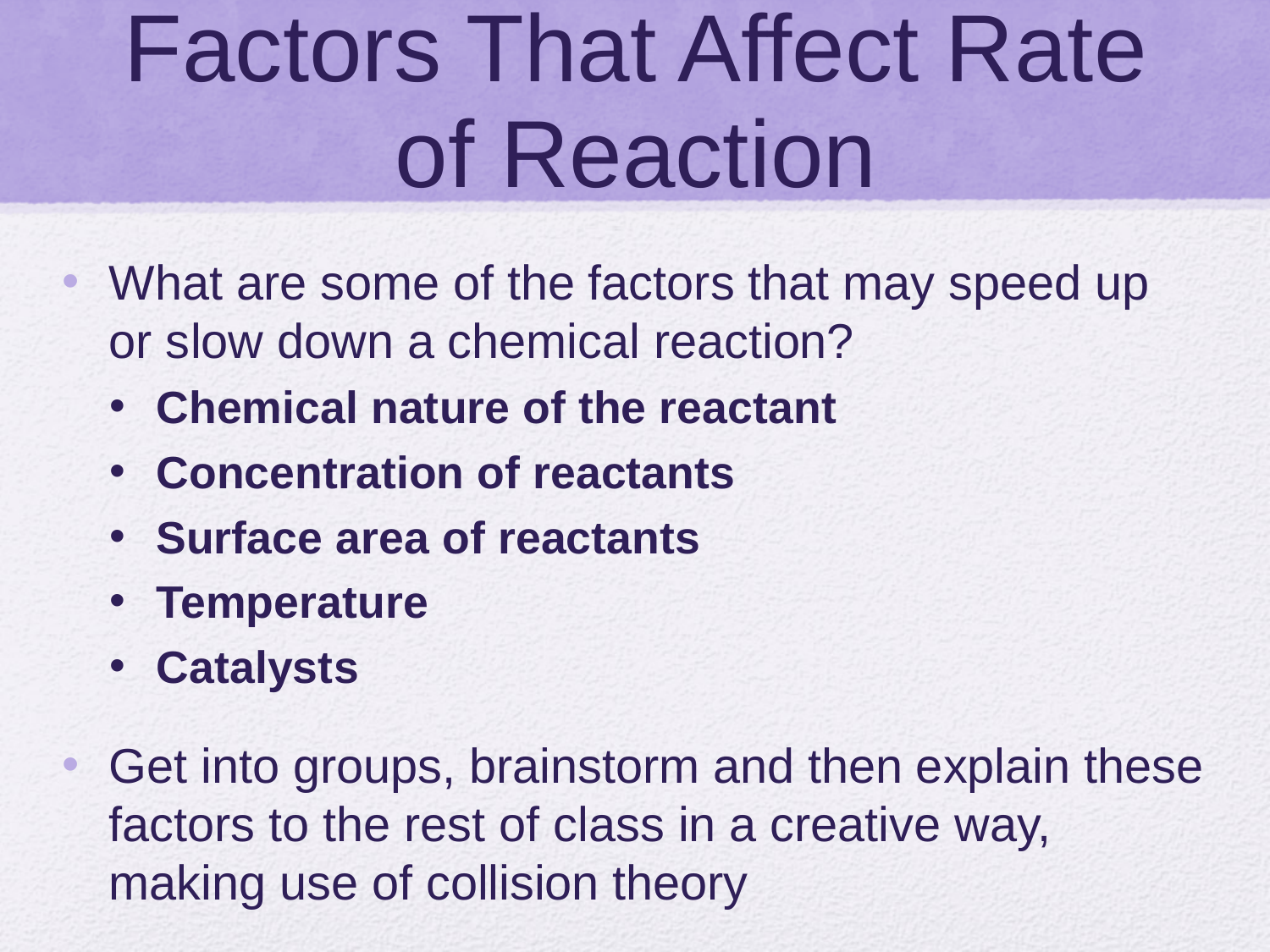

# Factors That Affect Rate of Reaction
What are some of the factors that may speed up or slow down a chemical reaction?
Chemical nature of the reactant
Concentration of reactants
Surface area of reactants
Temperature
Catalysts
Get into groups, brainstorm and then explain these factors to the rest of class in a creative way, making use of collision theory